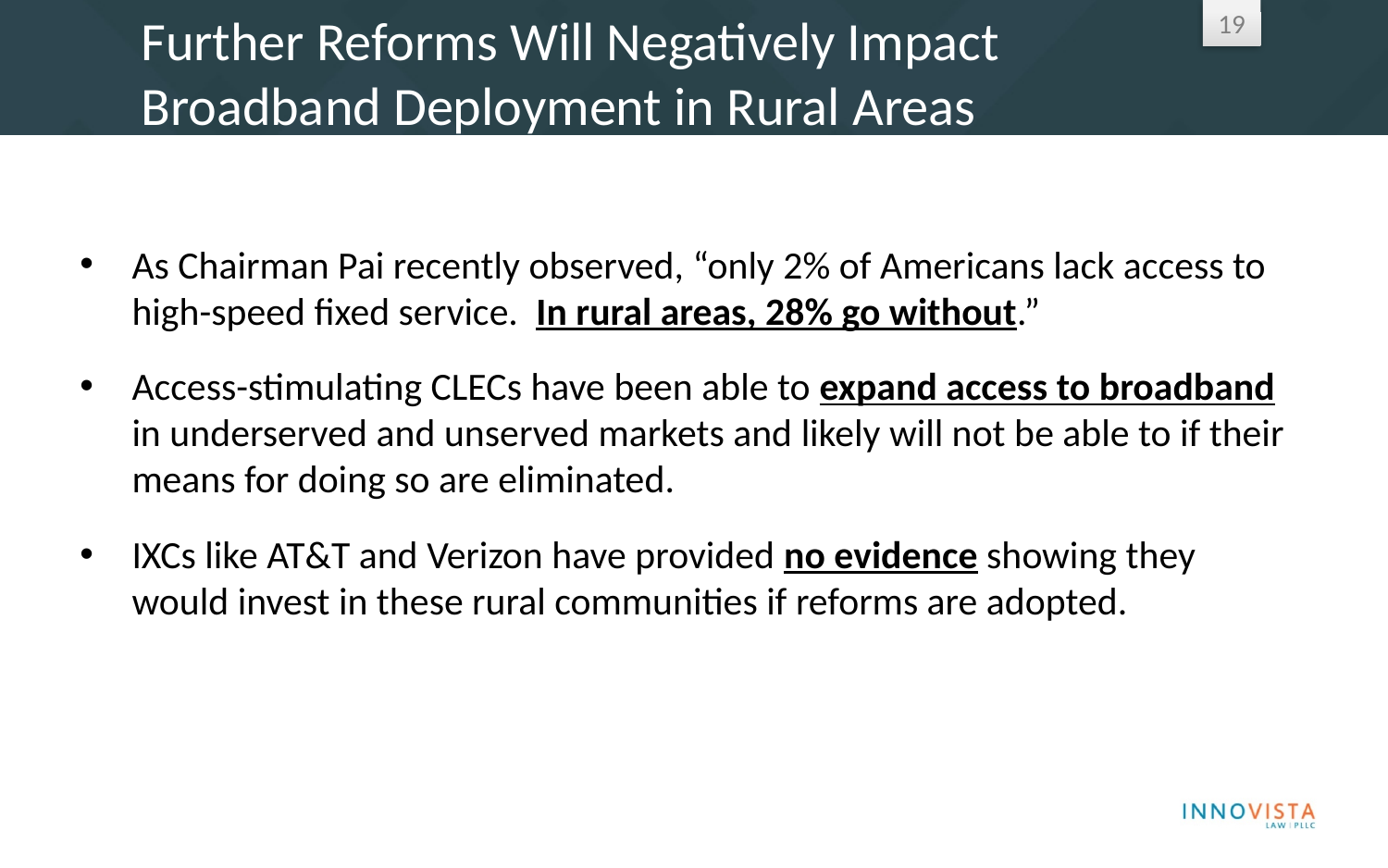

# Further Reforms Will Negatively Impact Broadband Deployment in Rural Areas

As Chairman Pai recently observed, “only 2% of Americans lack access to high-speed fixed service.  In rural areas, 28% go without.”

Access-stimulating CLECs have been able to expand access to broadband in underserved and unserved markets and likely will not be able to if their means for doing so are eliminated.

IXCs like AT&T and Verizon have provided no evidence showing they would invest in these rural communities if reforms are adopted.